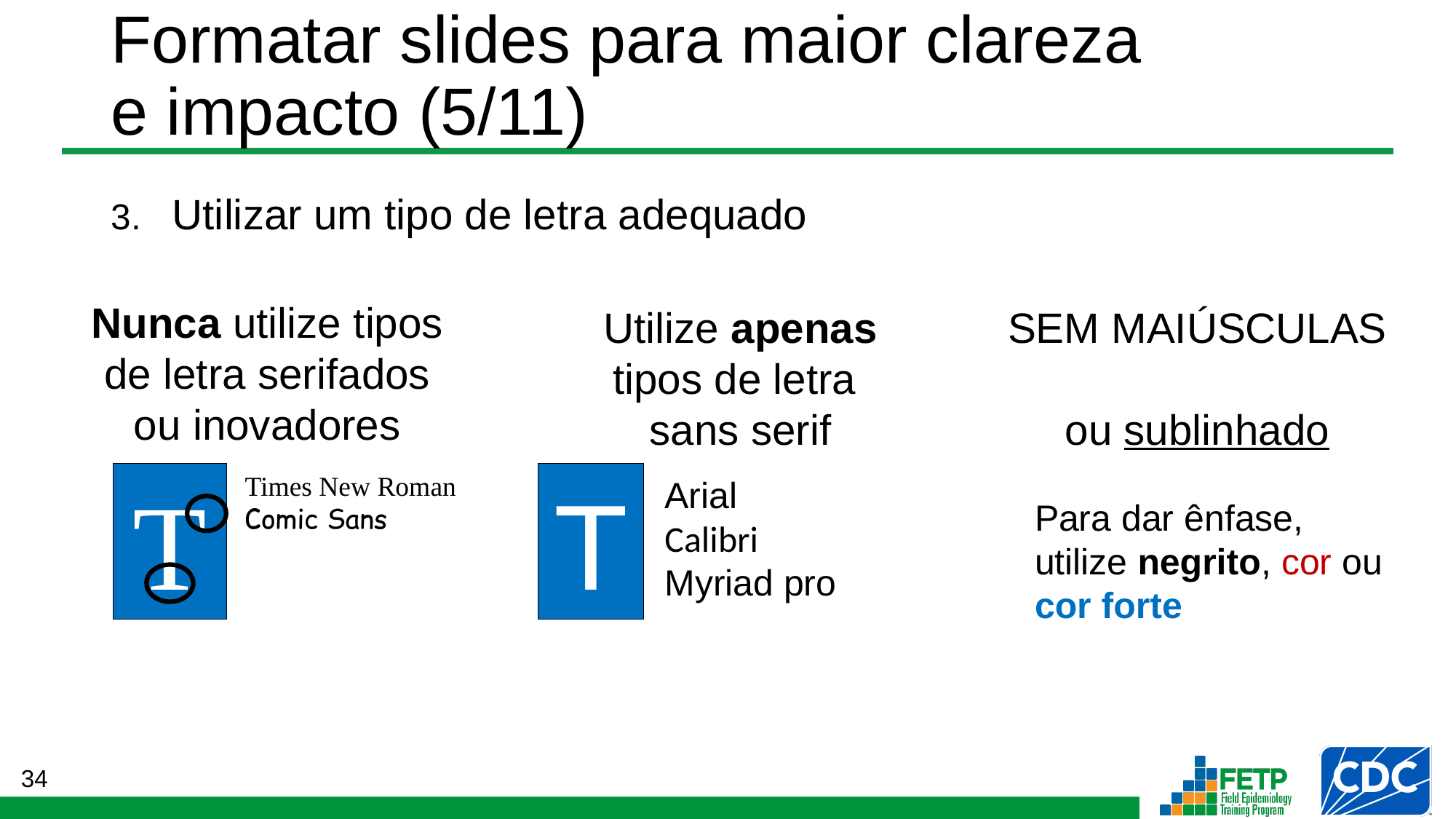

# Formatar slides para maior clareza e impacto (5/11)
Utilizar um tipo de letra adequado
Nunca utilize tipos de letra serifados ou inovadores
Utilize apenas
tipos de letra
sans serif
Arial
Calibri
Myriad pro
T
SEM MAIÚSCULAS
ou sublinhado

Para dar ênfase, utilize negrito, cor ou cor forte
T

Times New Roman
Comic Sans